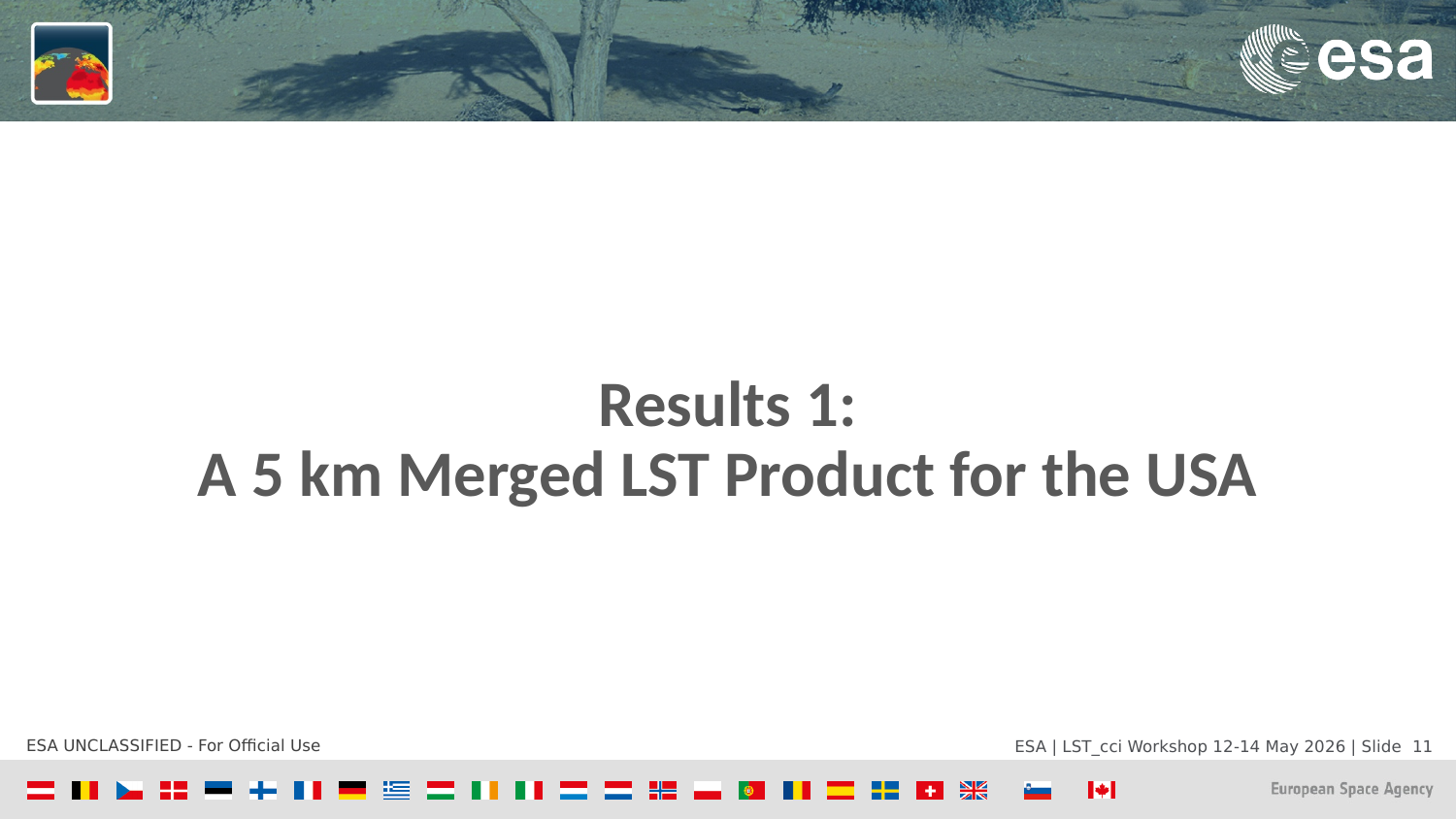

Results 1:
A 5 km Merged LST Product for the USA